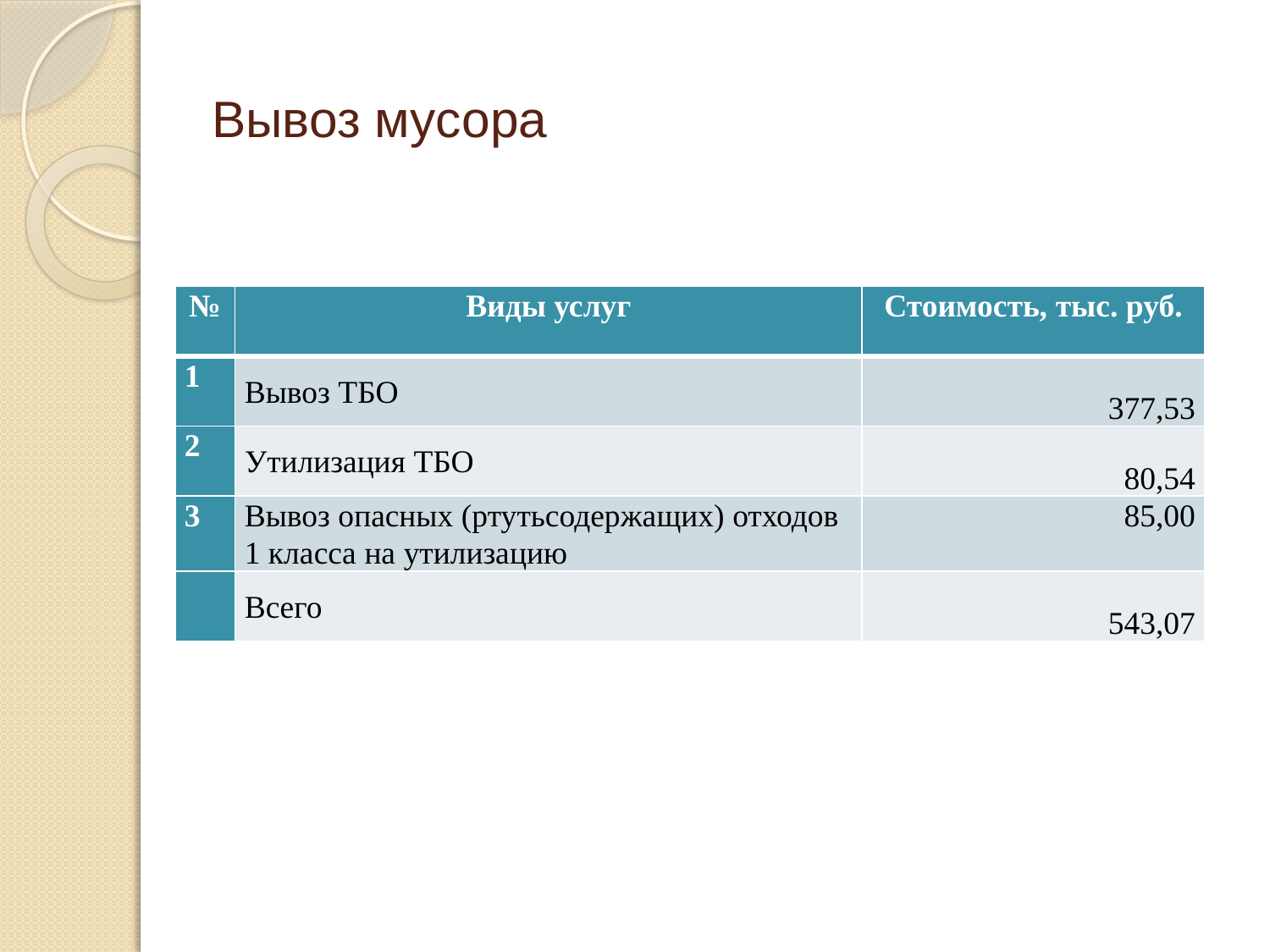

# Вывоз мусора
| № | Виды услуг | Стоимость, тыс. руб. |
| --- | --- | --- |
| 1 | Вывоз ТБО | 377,53 |
| 2 | Утилизация ТБО | 80,54 |
| 3 | Вывоз опасных (ртутьсодержащих) отходов 1 класса на утилизацию | 85,00 |
|  | Всего | 543,07 |